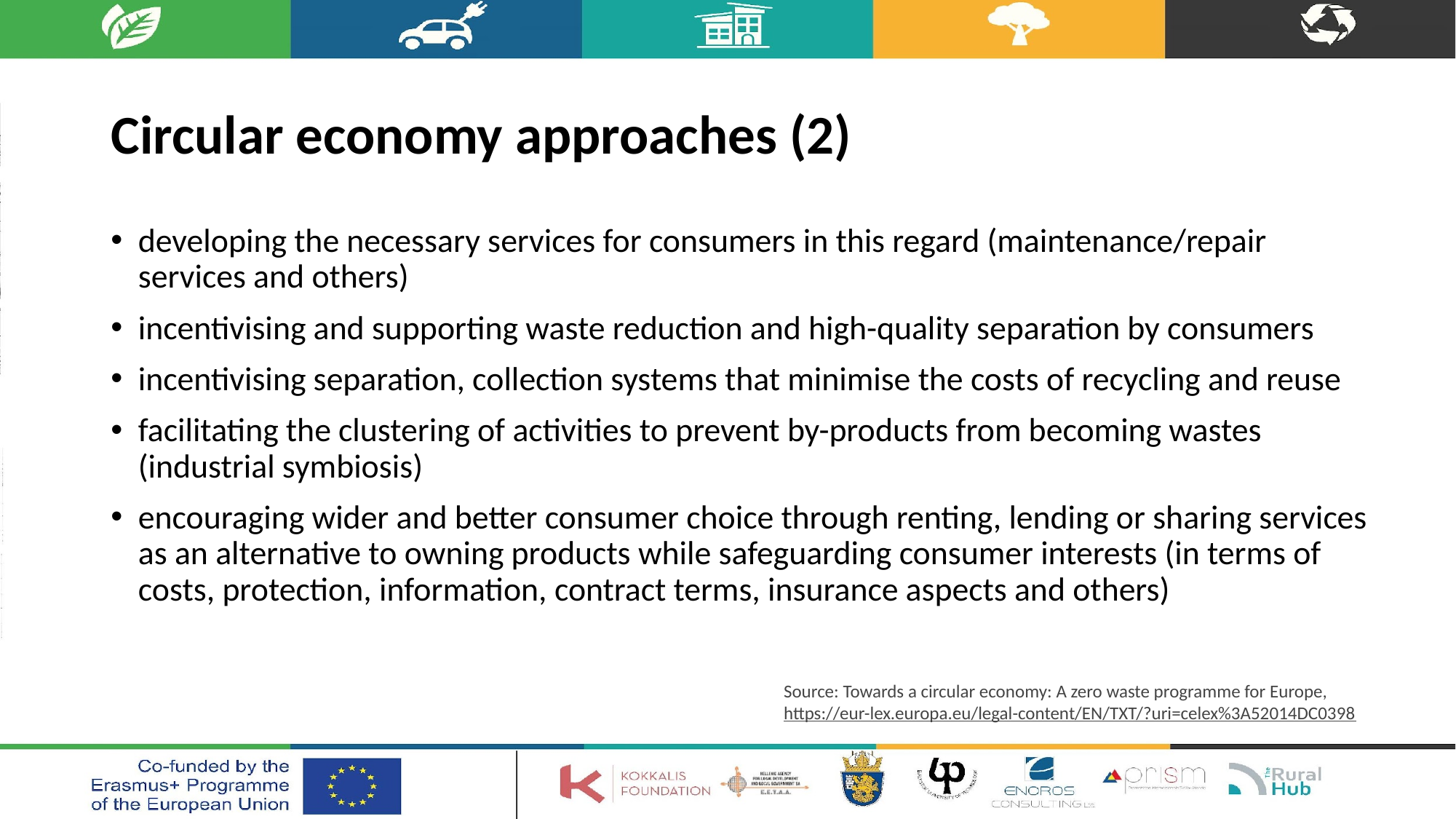

# Circular economy approaches (2)
developing the necessary services for consumers in this regard (maintenance/repair services and others)
incentivising and supporting waste reduction and high-quality separation by consumers
incentivising separation, collection systems that minimise the costs of recycling and reuse
facilitating the clustering of activities to prevent by-products from becoming wastes (industrial symbiosis)
encouraging wider and better consumer choice through renting, lending or sharing services as an alternative to owning products while safeguarding consumer interests (in terms of costs, protection, information, contract terms, insurance aspects and others)
Source: Towards a circular economy: A zero waste programme for Europe, https://eur-lex.europa.eu/legal-content/EN/TXT/?uri=celex%3A52014DC0398